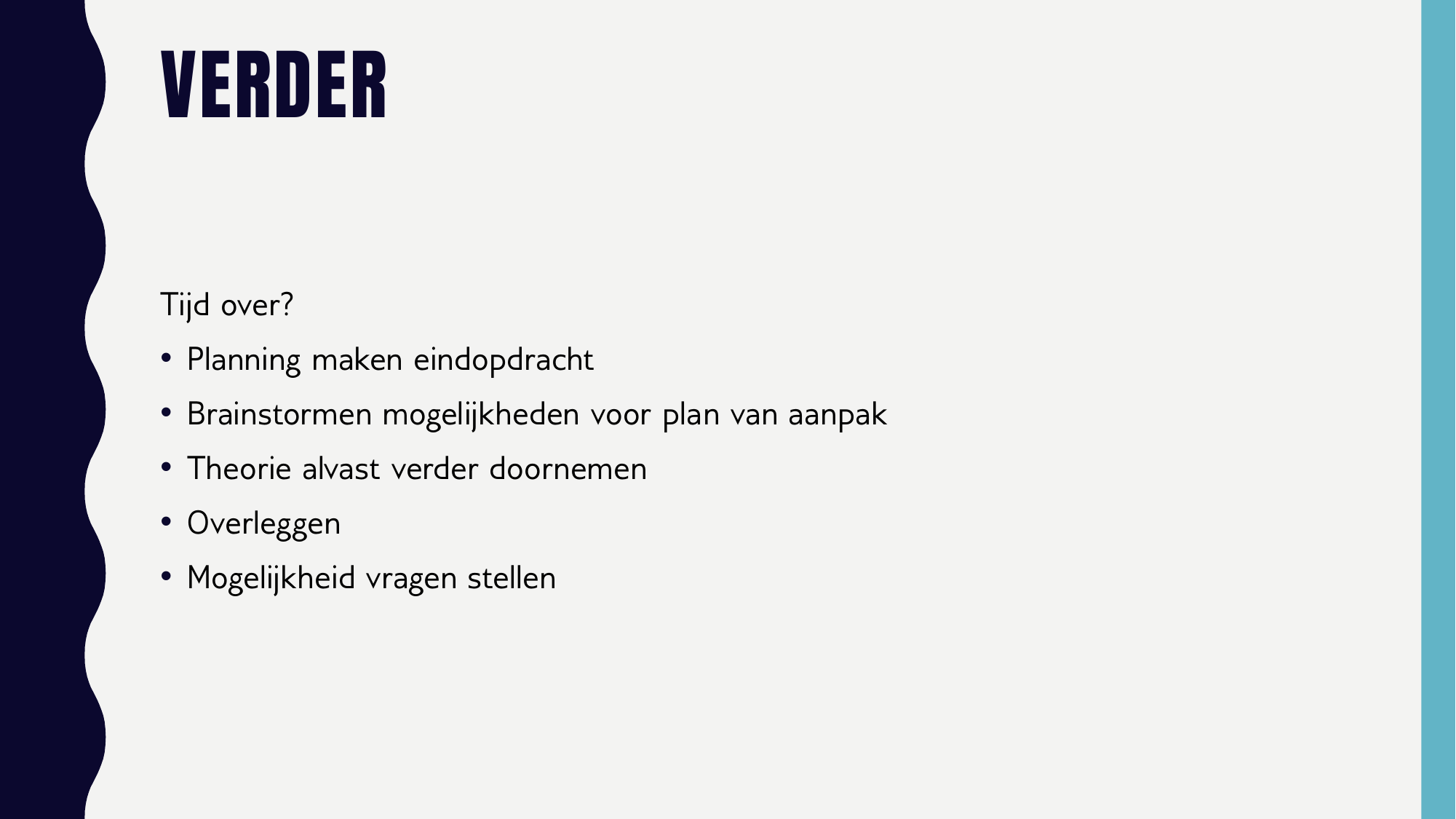

# verder
Tijd over?
Planning maken eindopdracht
Brainstormen mogelijkheden voor plan van aanpak
Theorie alvast verder doornemen
Overleggen
Mogelijkheid vragen stellen